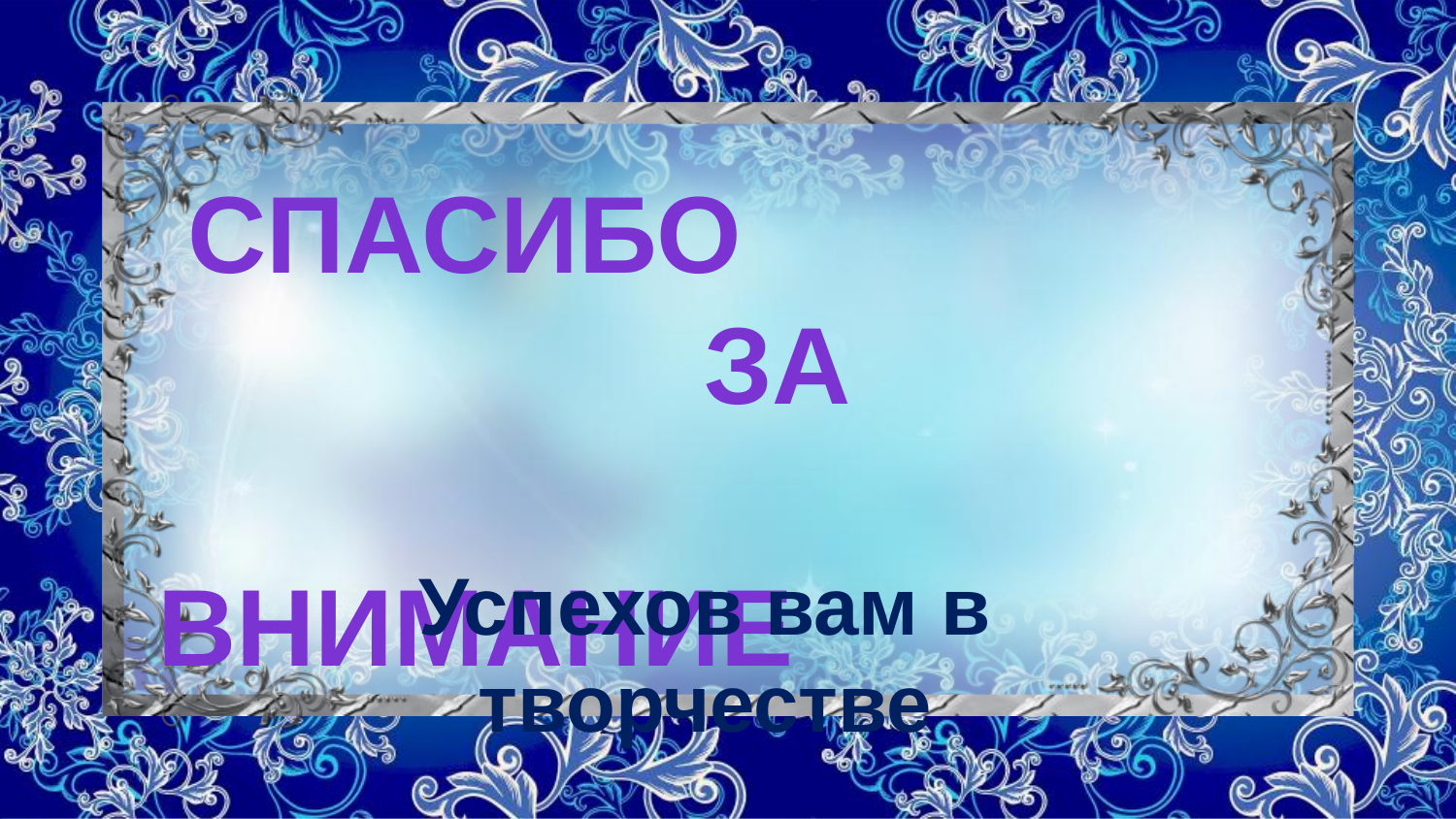

Спасибо
                  за
                      внимание
Успехов вам в творчестве